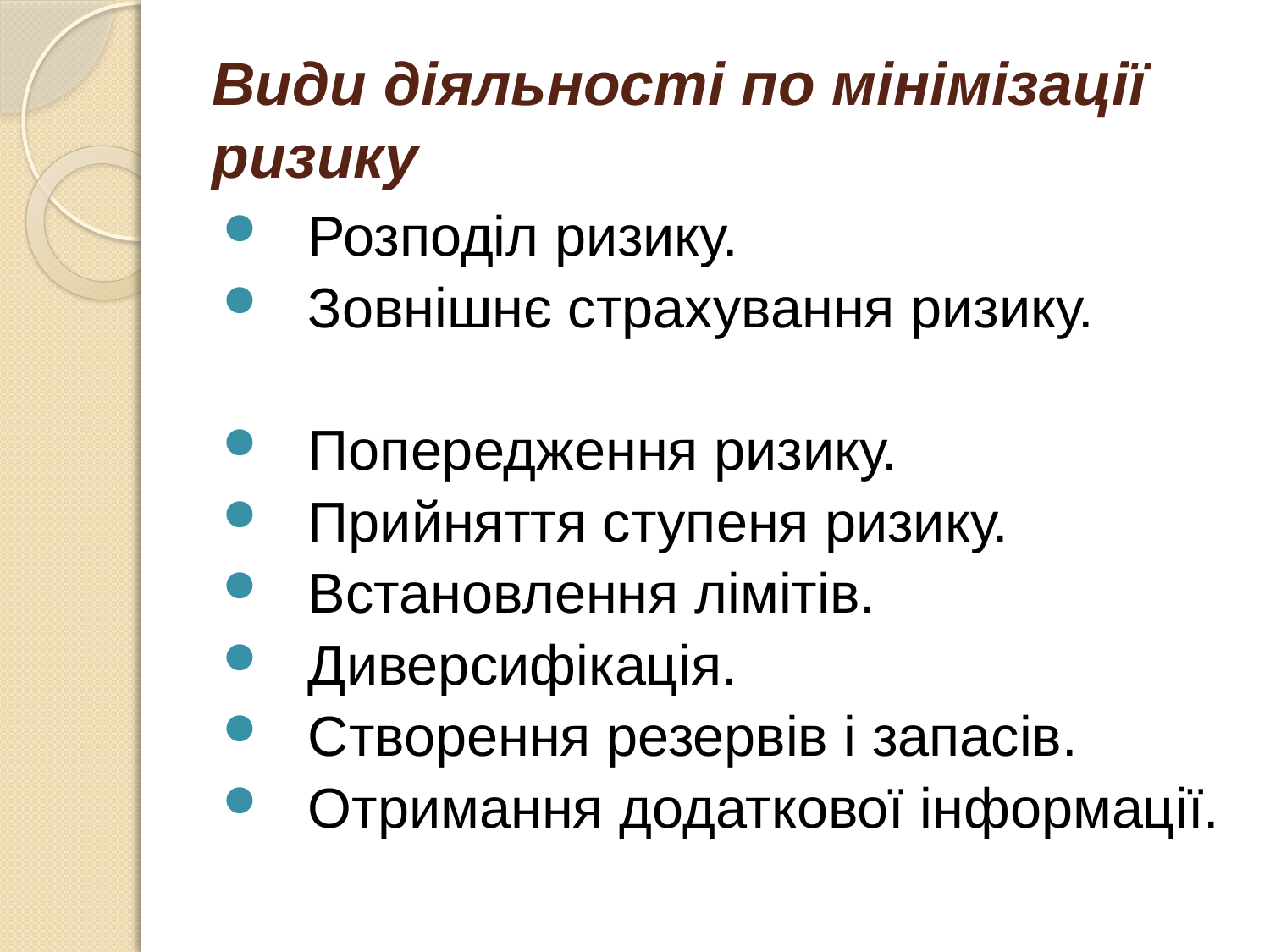

# Види діяльності по мінімізації ризику
Розподіл ризику.
Зовнішнє страхування ризику.

Попередження ризику.
Прийняття ступеня ризику.
Встановлення лімітів.
Диверсифікація.
Створення резервів і запасів.
Отримання додаткової інформації.